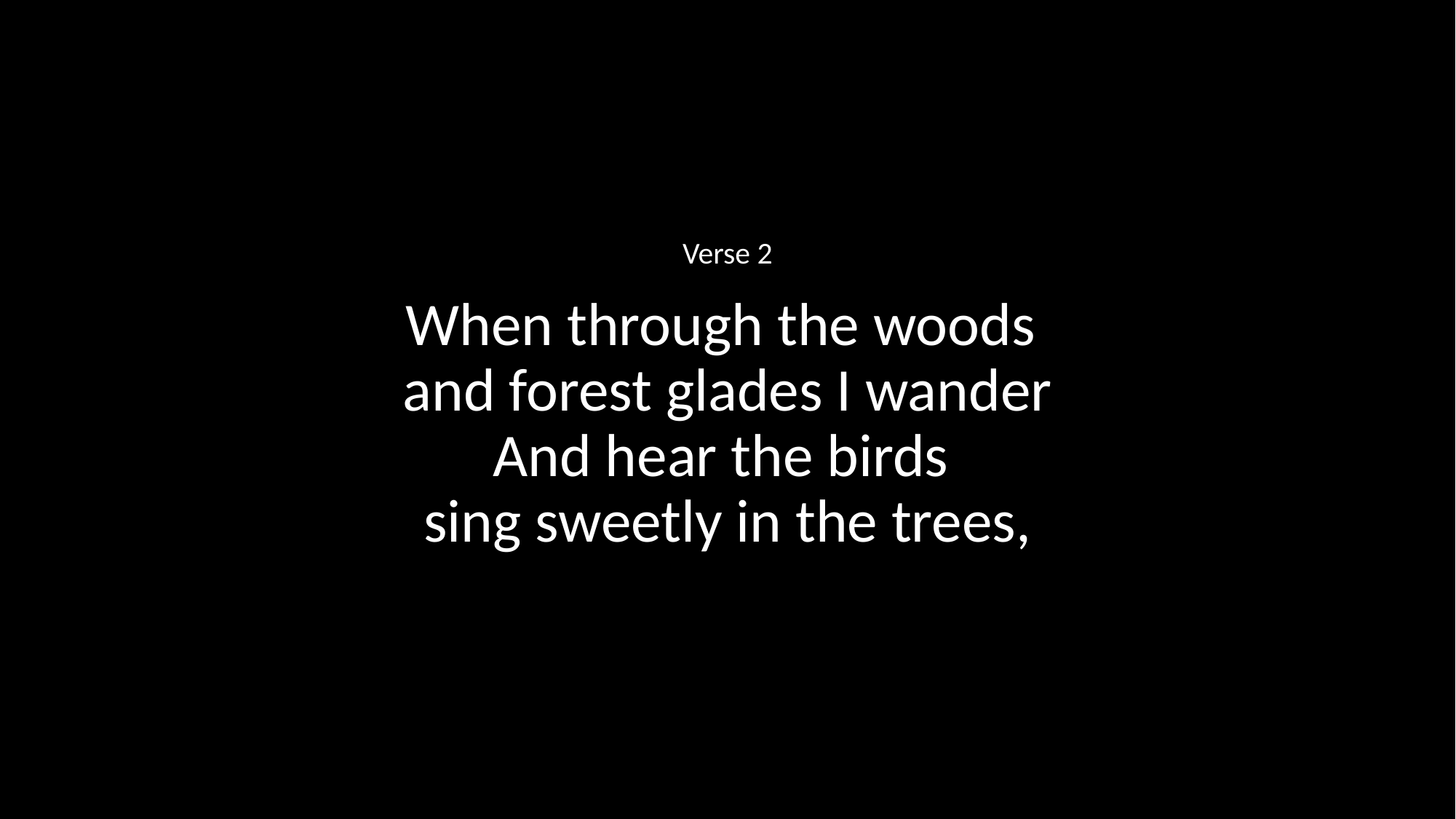

Verse 2
When through the woods
and forest glades I wander
And hear the birds
sing sweetly in the trees,